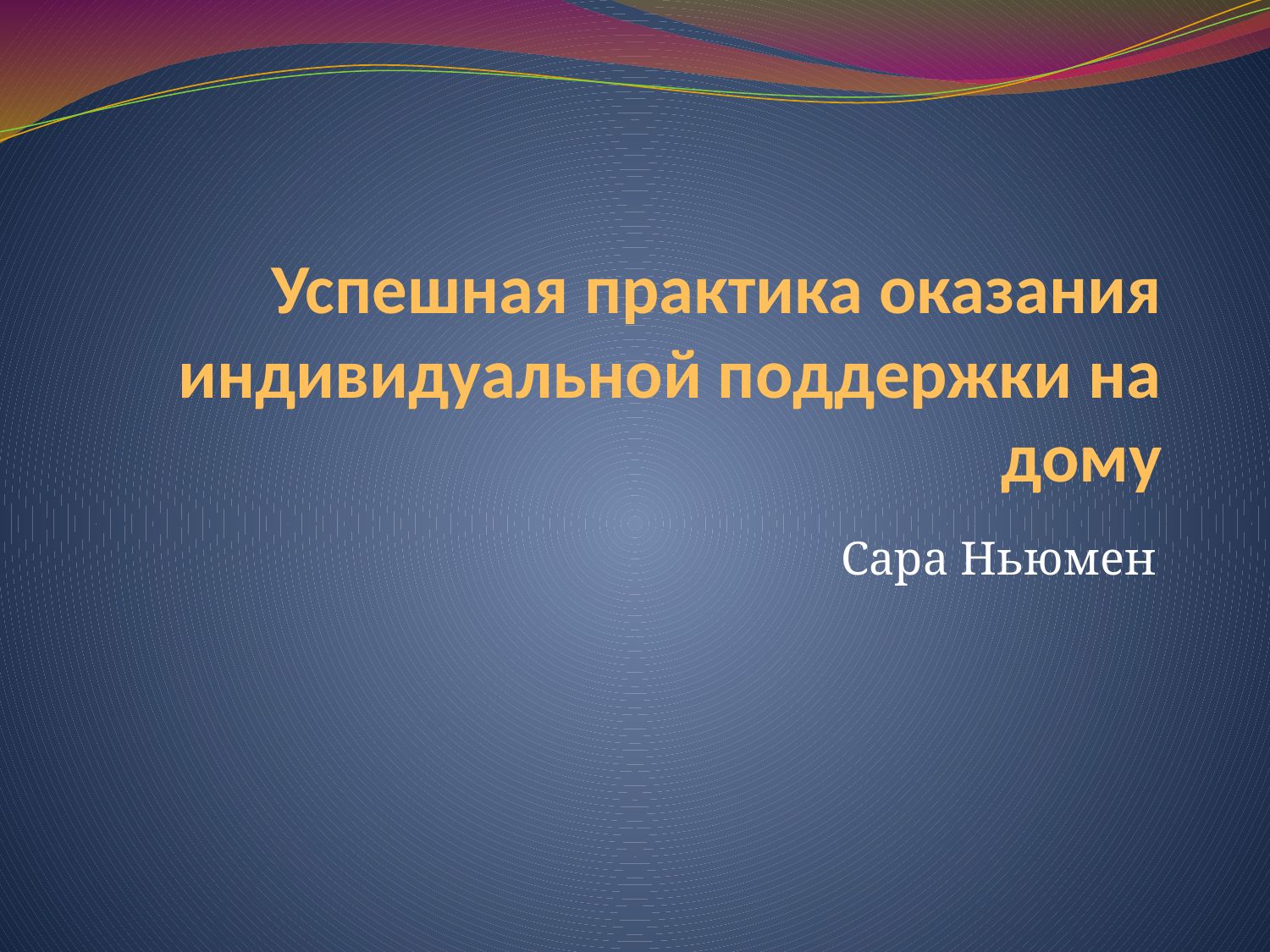

# Успешная практика оказания индивидуальной поддержки на дому
Сара Ньюмен